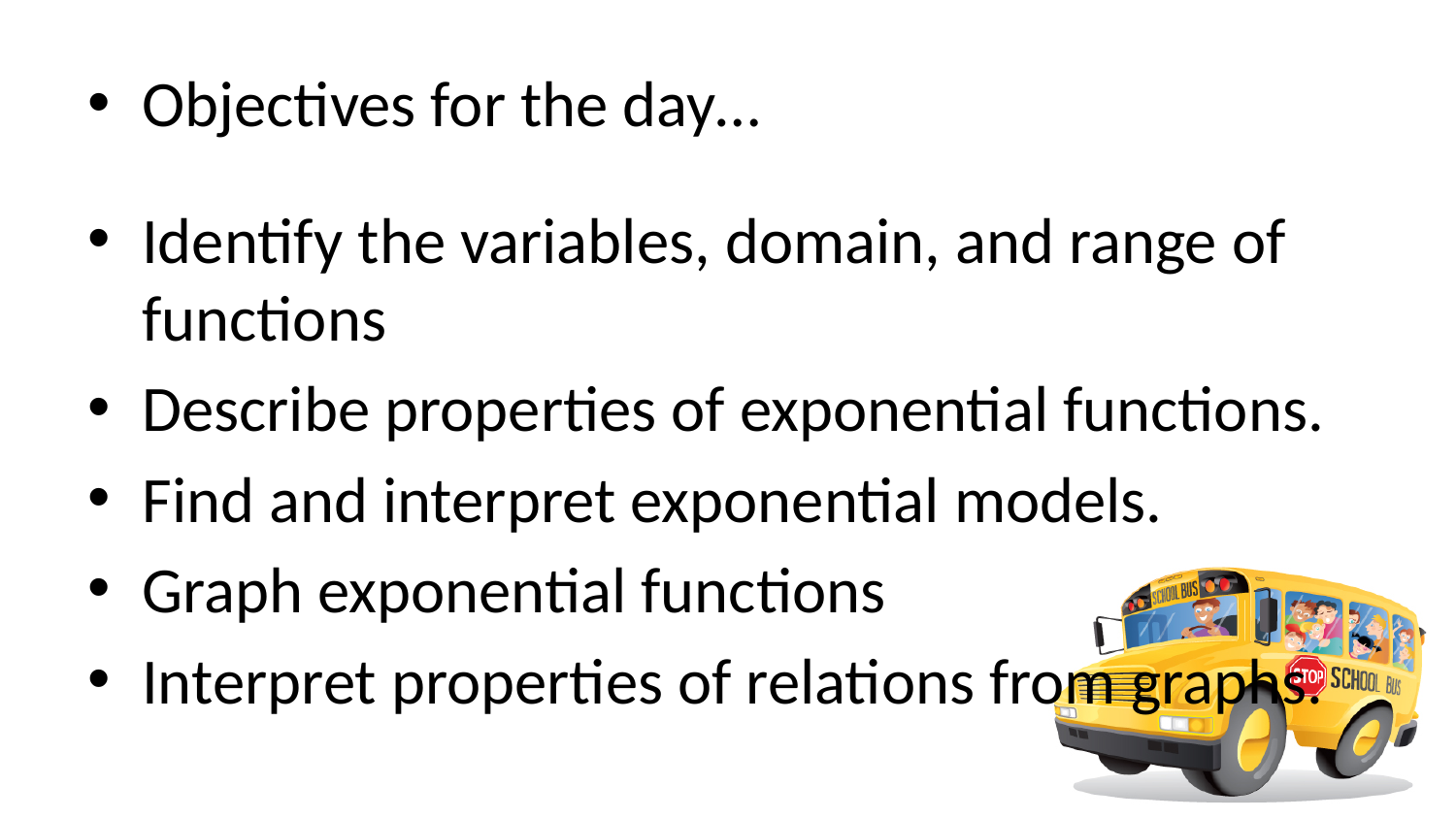

Objectives for the day…
Identify the variables, domain, and range of functions
Describe properties of exponential functions.
Find and interpret exponential models.
Graph exponential functions
Interpret properties of relations from graphs.